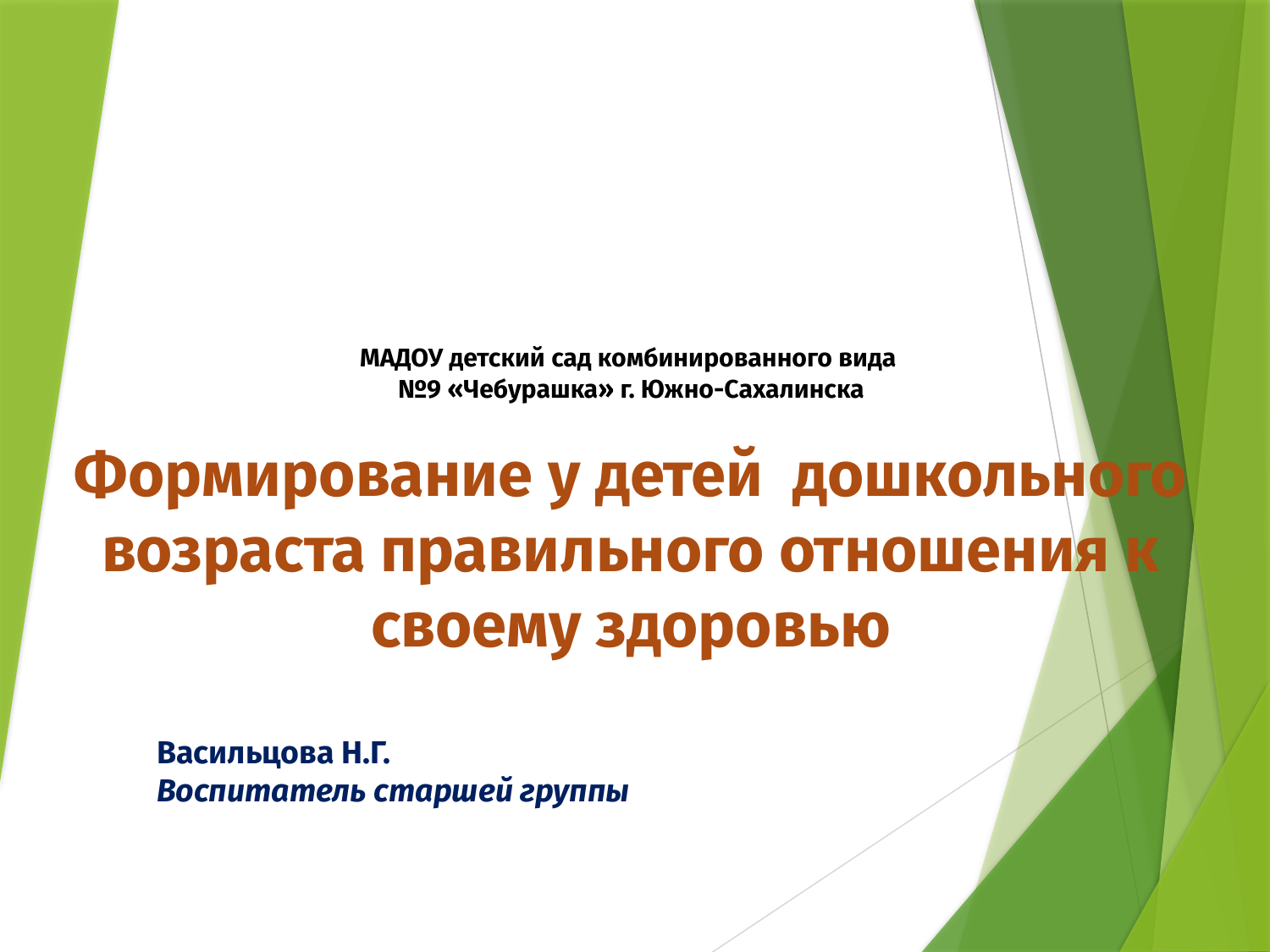

# МАДОУ детский сад комбинированного вида №9 «Чебурашка» г. Южно-Сахалинска Формирование у детей  дошкольного возраста правильного отношения к своему здоровью
Васильцова Н.Г.
Воспитатель старшей группы